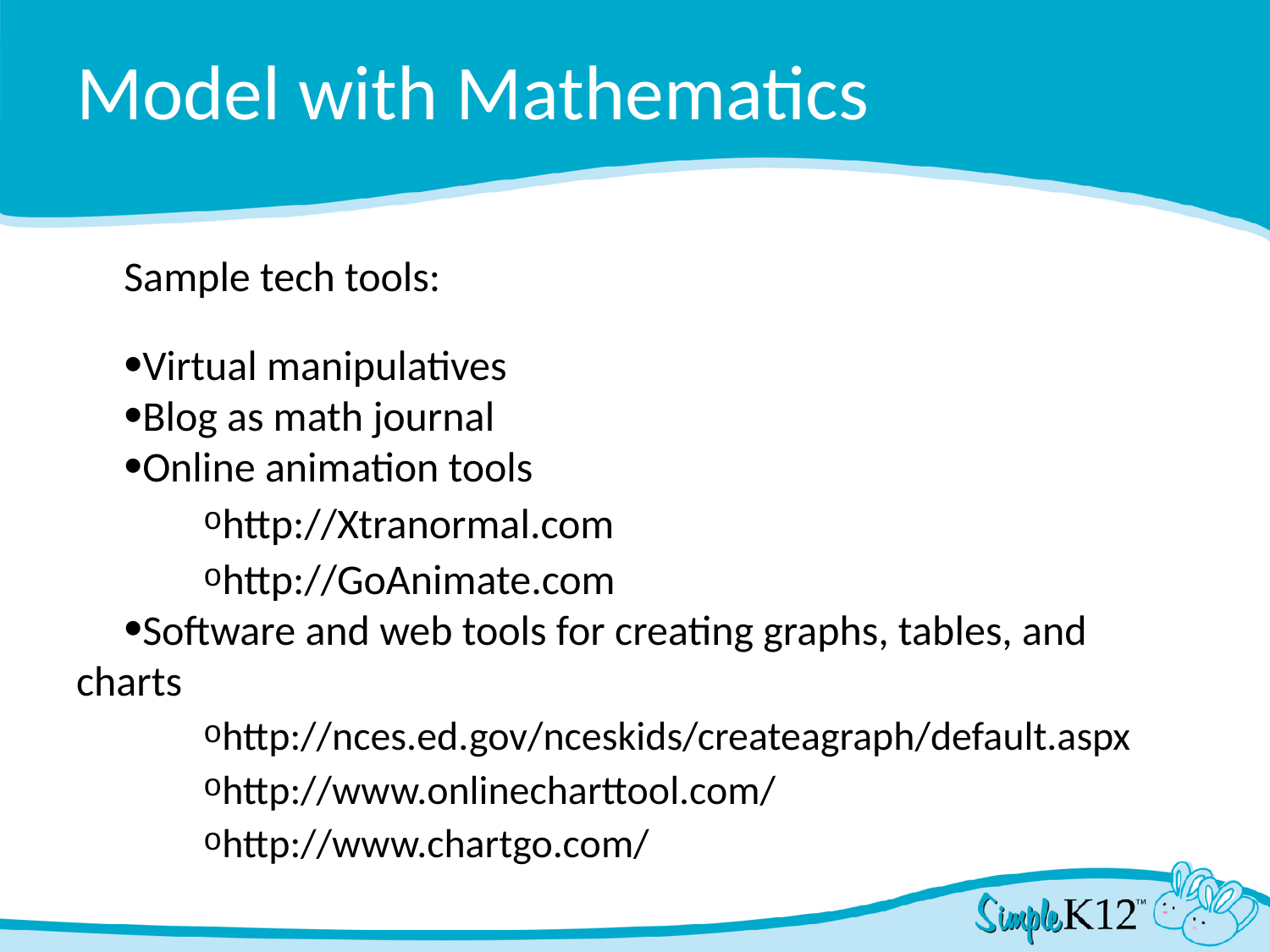

# Model with Mathematics
Sample tech tools:

Virtual manipulatives
Blog as math journal
Online animation tools
http://Xtranormal.com
http://GoAnimate.com
Software and web tools for creating graphs, tables, and charts
http://nces.ed.gov/nceskids/createagraph/default.aspx
http://www.onlinecharttool.com/
http://www.chartgo.com/